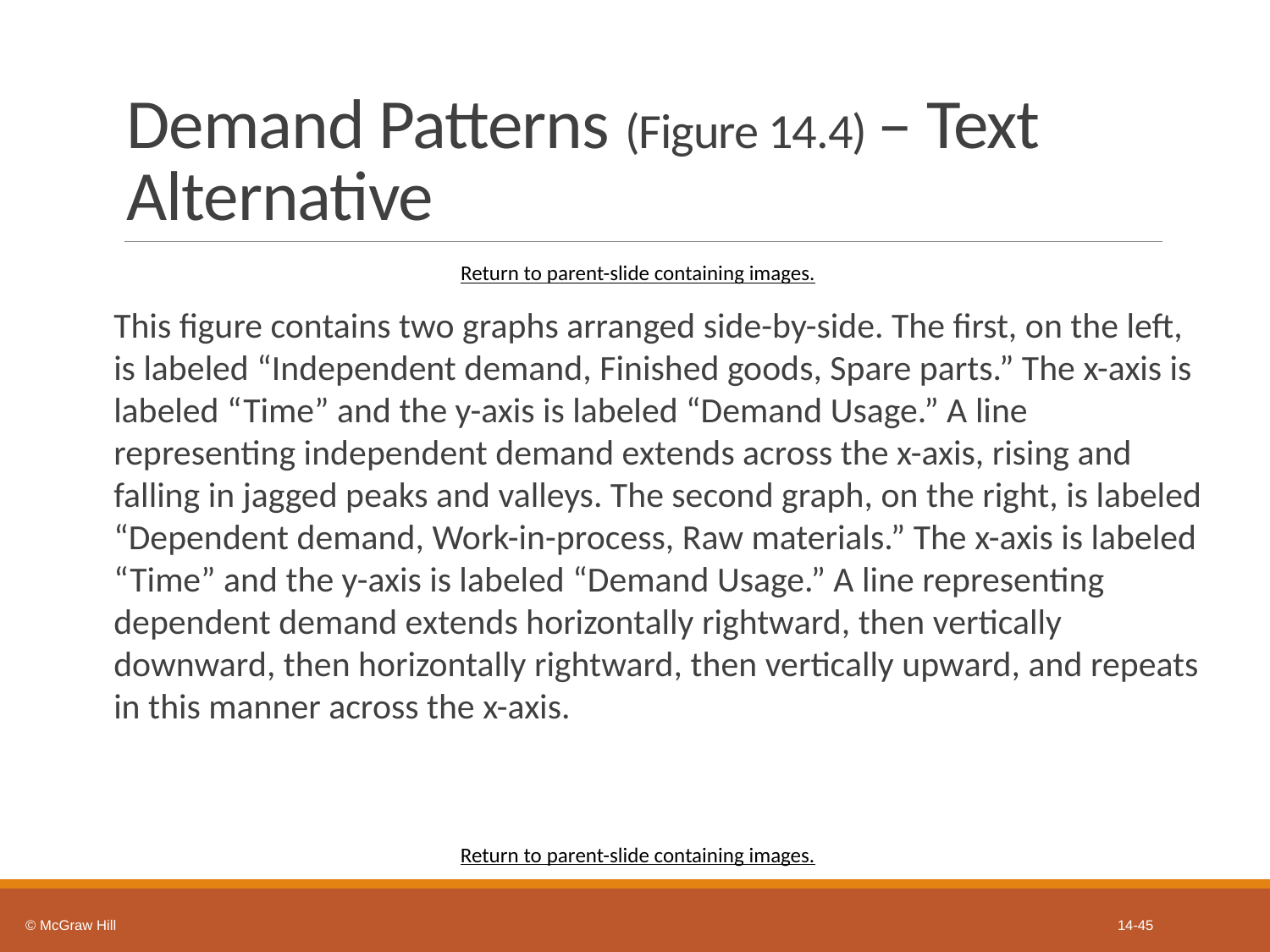

# Demand Patterns (Figure 14.4) – Text Alternative
Return to parent-slide containing images.
This figure contains two graphs arranged side-by-side. The first, on the left, is labeled “Independent demand, Finished goods, Spare parts.” The x-axis is labeled “Time” and the y-axis is labeled “Demand Usage.” A line representing independent demand extends across the x-axis, rising and falling in jagged peaks and valleys. The second graph, on the right, is labeled “Dependent demand, Work-in-process, Raw materials.” The x-axis is labeled “Time” and the y-axis is labeled “Demand Usage.” A line representing dependent demand extends horizontally rightward, then vertically downward, then horizontally rightward, then vertically upward, and repeats in this manner across the x-axis.
Return to parent-slide containing images.